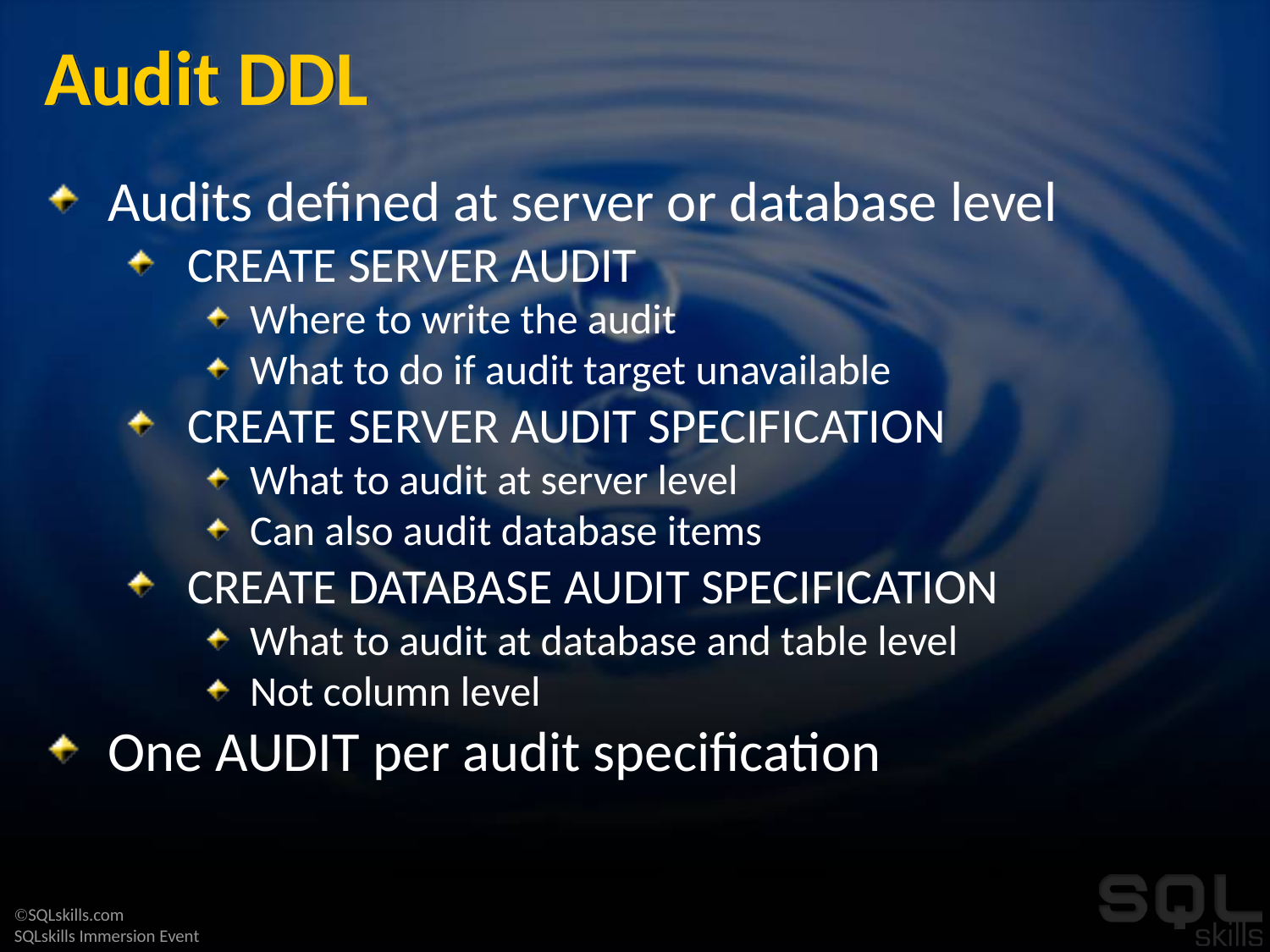

# Audit DDL
Audits defined at server or database level
CREATE SERVER AUDIT
Where to write the audit
What to do if audit target unavailable
CREATE SERVER AUDIT SPECIFICATION
What to audit at server level
Can also audit database items
CREATE DATABASE AUDIT SPECIFICATION
What to audit at database and table level
Not column level
One AUDIT per audit specification